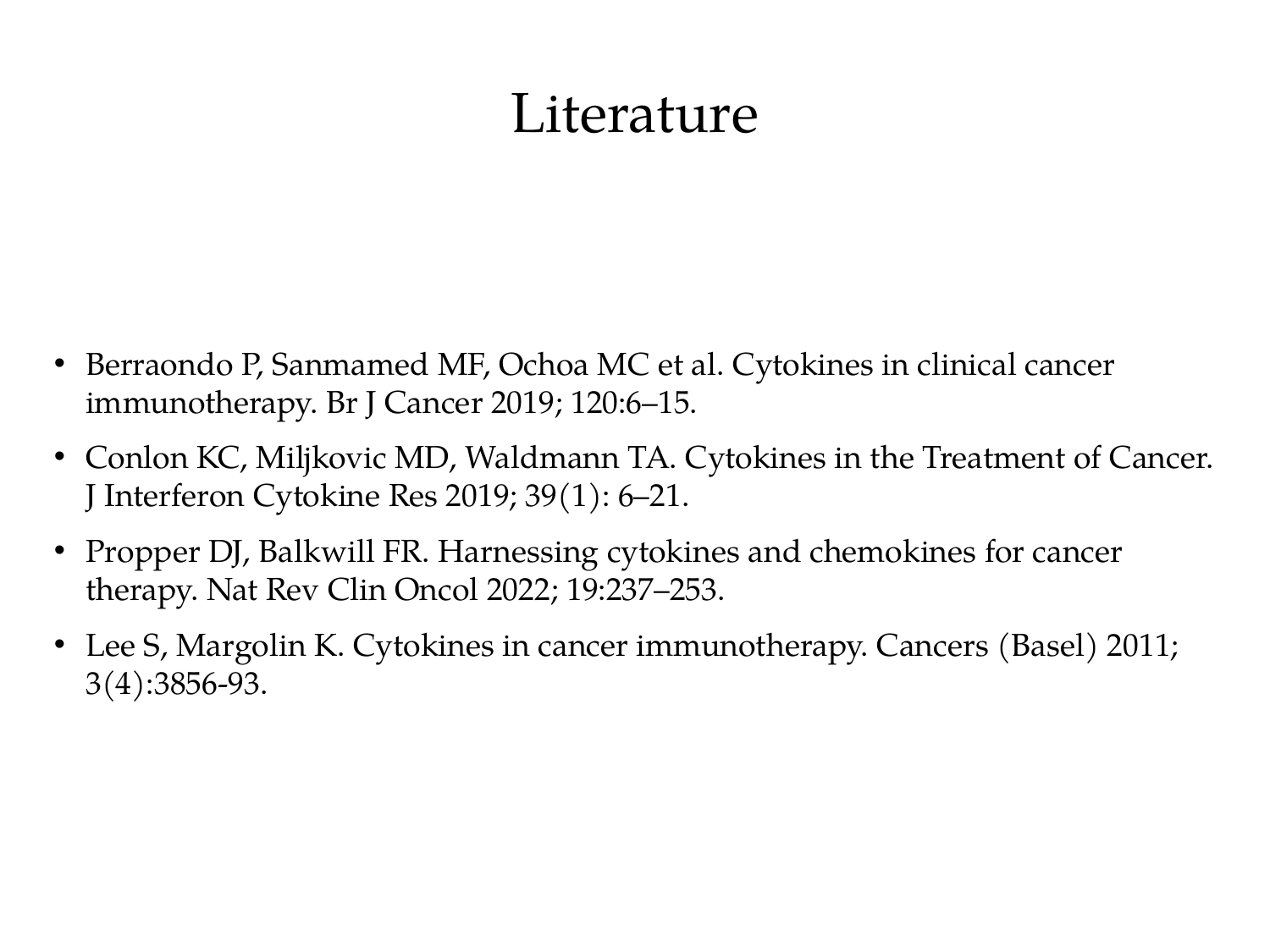

# Literature
Berraondo P, Sanmamed MF, Ochoa MC et al. Cytokines in clinical cancer immunotherapy. Br J Cancer 2019; 120:6–15.
Conlon KC, Miljkovic MD, Waldmann TA. Cytokines in the Treatment of Cancer. J Interferon Cytokine Res 2019; 39(1): 6–21.
Propper DJ, Balkwill FR. Harnessing cytokines and chemokines for cancer therapy. Nat Rev Clin Oncol 2022; 19:237–253.
Lee S, Margolin K. Cytokines in cancer immunotherapy. Cancers (Basel) 2011; 3(4):3856-93.